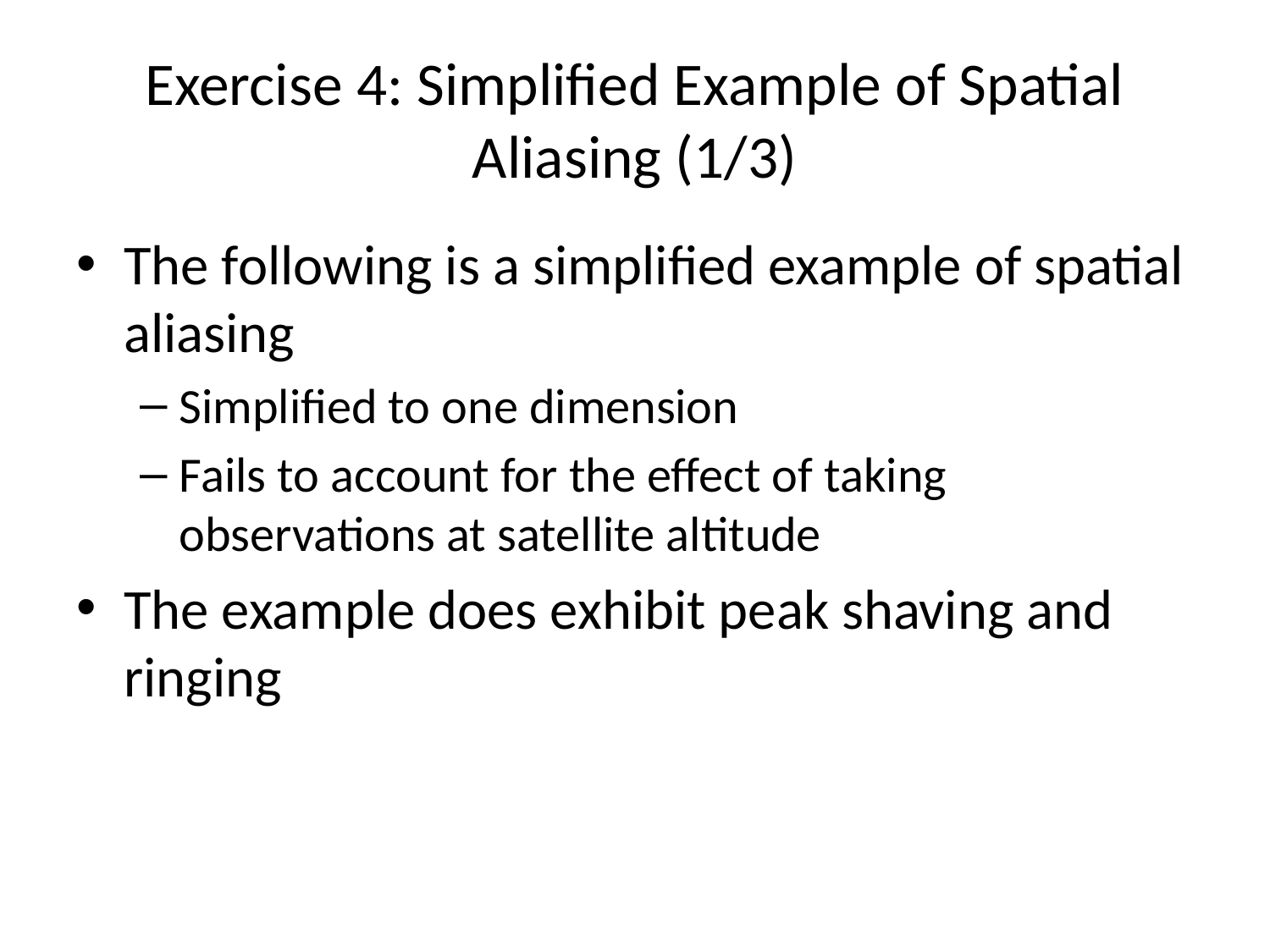

# Exercise 4: Simplified Example of Spatial Aliasing (1/3)
The following is a simplified example of spatial aliasing
Simplified to one dimension
Fails to account for the effect of taking observations at satellite altitude
The example does exhibit peak shaving and ringing